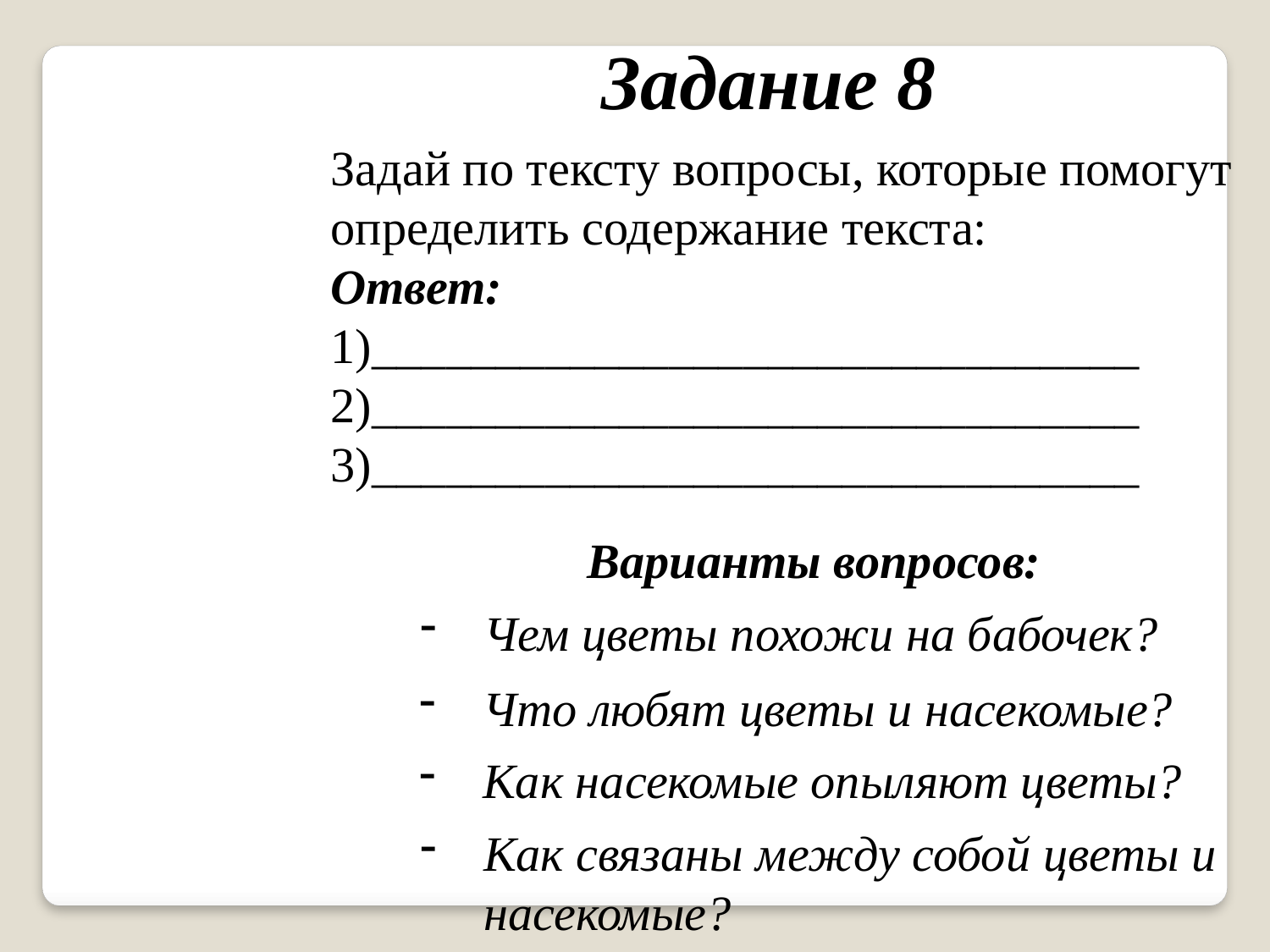

Задание 8
Задай по тексту вопросы, которые помогут определить содержание текста:
Ответ:
1)_______________________________
2)_______________________________
3)_______________________________
Варианты вопросов:
Чем цветы похожи на бабочек?
Что любят цветы и насекомые?
Как насекомые опыляют цветы?
Как связаны между собой цветы и насекомые?